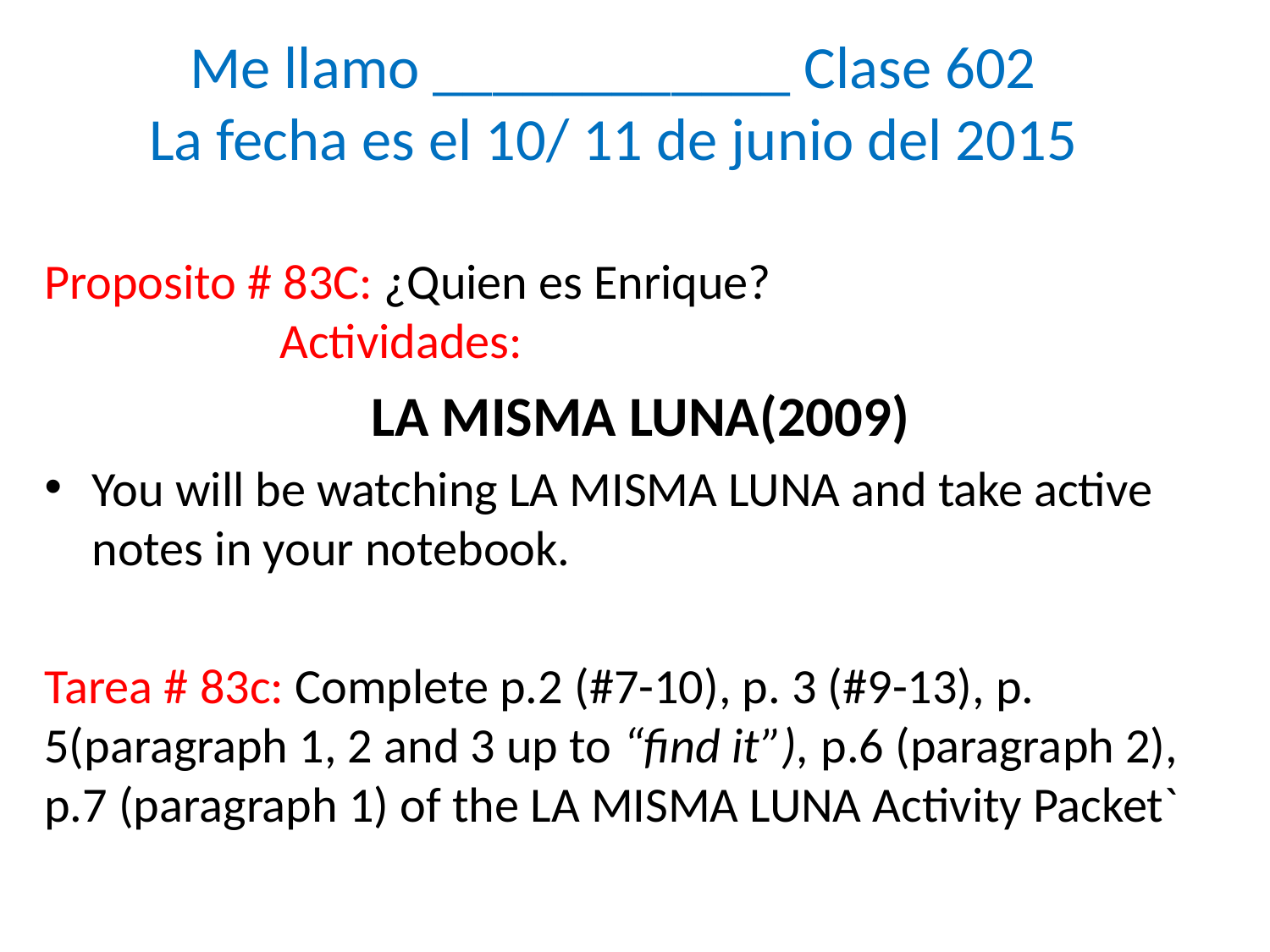

# Me llamo ____________ Clase 602 La fecha es el 10/ 11 de junio del 2015
Proposito # 83C: ¿Quien es Enrique?                                                               Actividades:
LA MISMA LUNA(2009)
You will be watching LA MISMA LUNA and take active notes in your notebook.

Tarea # 83c: Complete p.2 (#7-10), p. 3 (#9-13), p. 5(paragraph 1, 2 and 3 up to “find it”), p.6 (paragraph 2), p.7 (paragraph 1) of the LA MISMA LUNA Activity Packet`